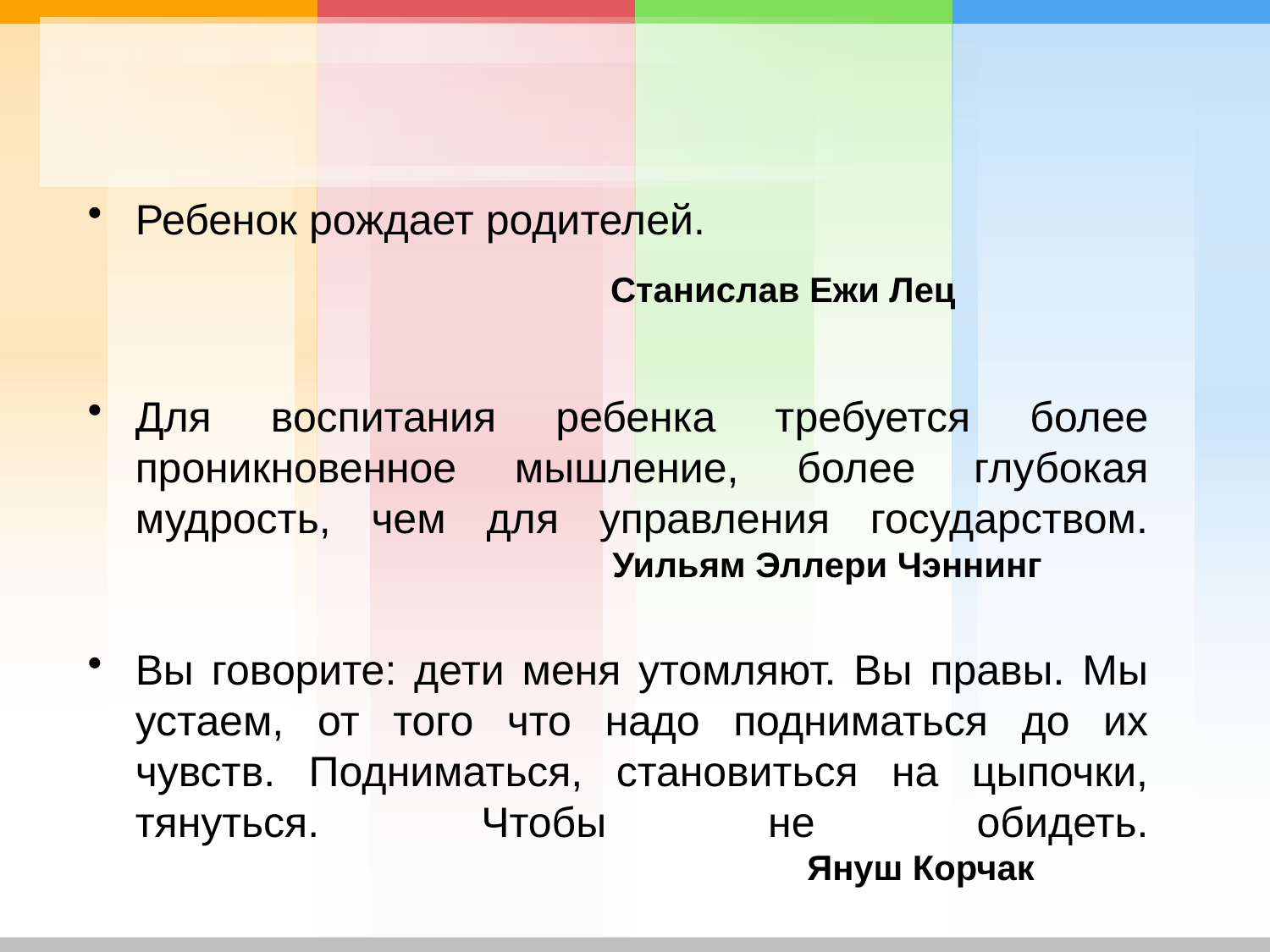

Ребенок рождает родителей.
                                      Станислав Ежи Лец

Для воспитания ребенка требуется более проникновенное мышление, более глубокая мудрость, чем для управления государством.
                                                 Уильям Эллери Чэннинг

Вы говорите: дети меня утомляют. Вы правы. Мы устаем, от того что надо подниматься до их чувств. Подниматься, становиться на цыпочки, тянуться. Чтобы не обидеть.
                                                                     Януш Корчак